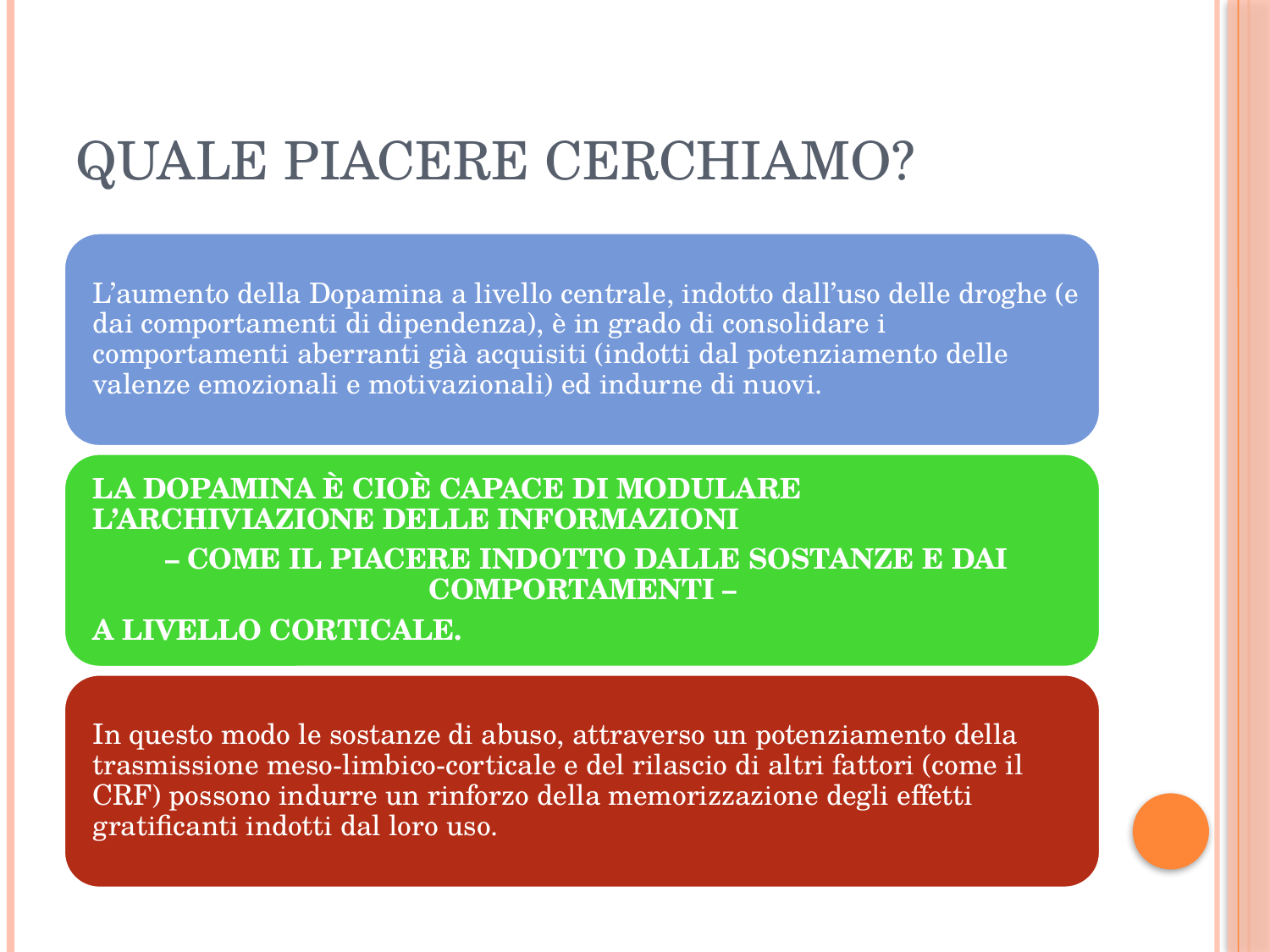

# Quale piacere cerchiamo?
L’aumento della Dopamina a livello centrale, indotto dall’uso delle droghe (e dai comportamenti di dipendenza), è in grado di consolidare i comportamenti aberranti già acquisiti (indotti dal potenziamento delle valenze emozionali e motivazionali) ed indurne di nuovi.
LA DOPAMINA È CIOÈ CAPACE DI MODULARE L’ARCHIVIAZIONE DELLE INFORMAZIONI
– COME IL PIACERE INDOTTO DALLE SOSTANZE E DAI COMPORTAMENTI –
A LIVELLO CORTICALE.
In questo modo le sostanze di abuso, attraverso un potenziamento della trasmissione meso-limbico-corticale e del rilascio di altri fattori (come il CRF) possono indurre un rinforzo della memorizzazione degli effetti gratificanti indotti dal loro uso.